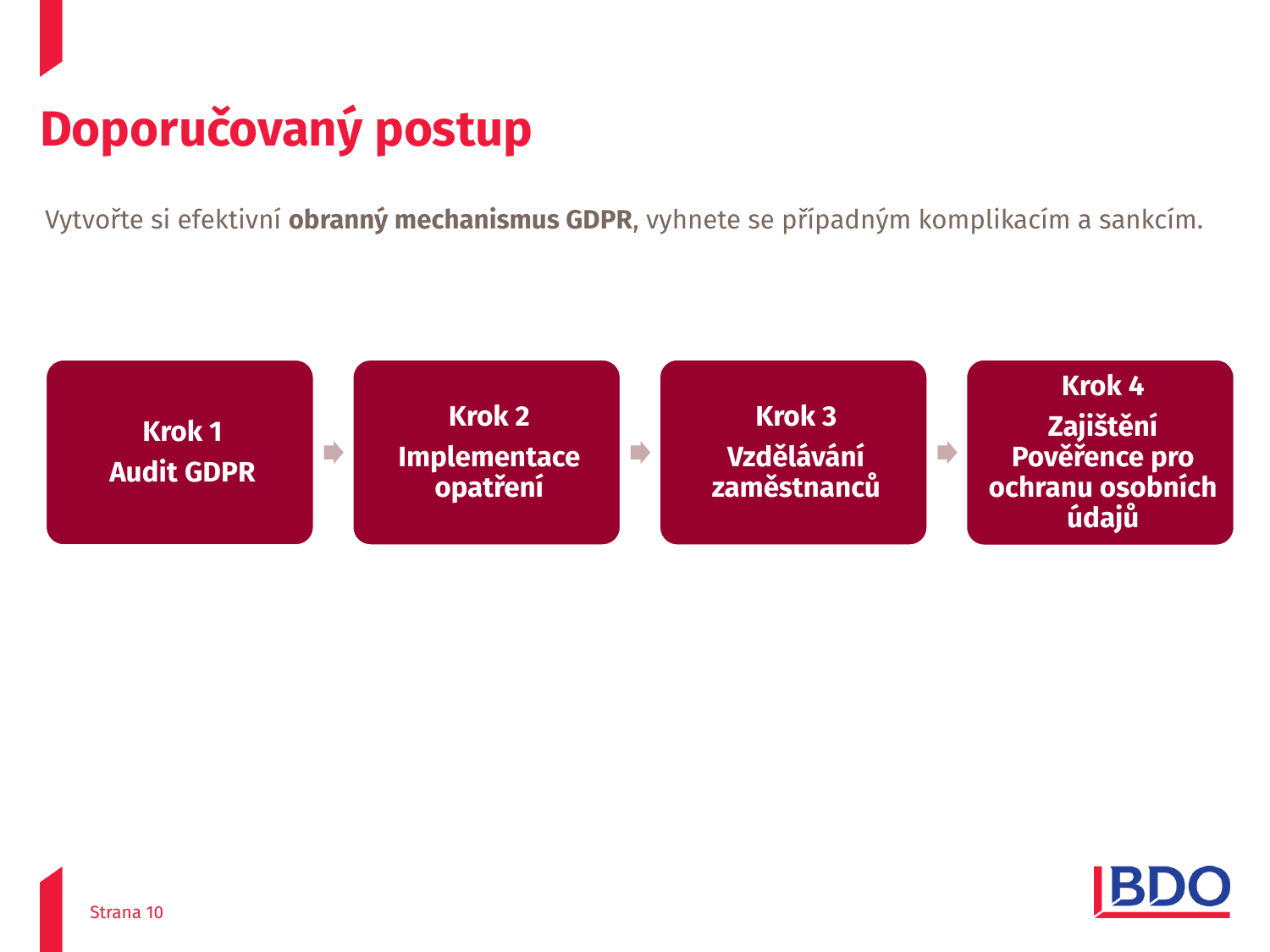

# Doporučovaný postup
Krok 1
Audit GDPR

Krok 2
Implementace opatření

Krok 3
Vzdělávání zaměstnanců

Krok 4
Zajištění Pověřence pro ochranu osobních údajů
Vytvořte si efektivní obranný mechanismus GDPR, vyhnete se případným komplikacím a sankcím.
Strana 10